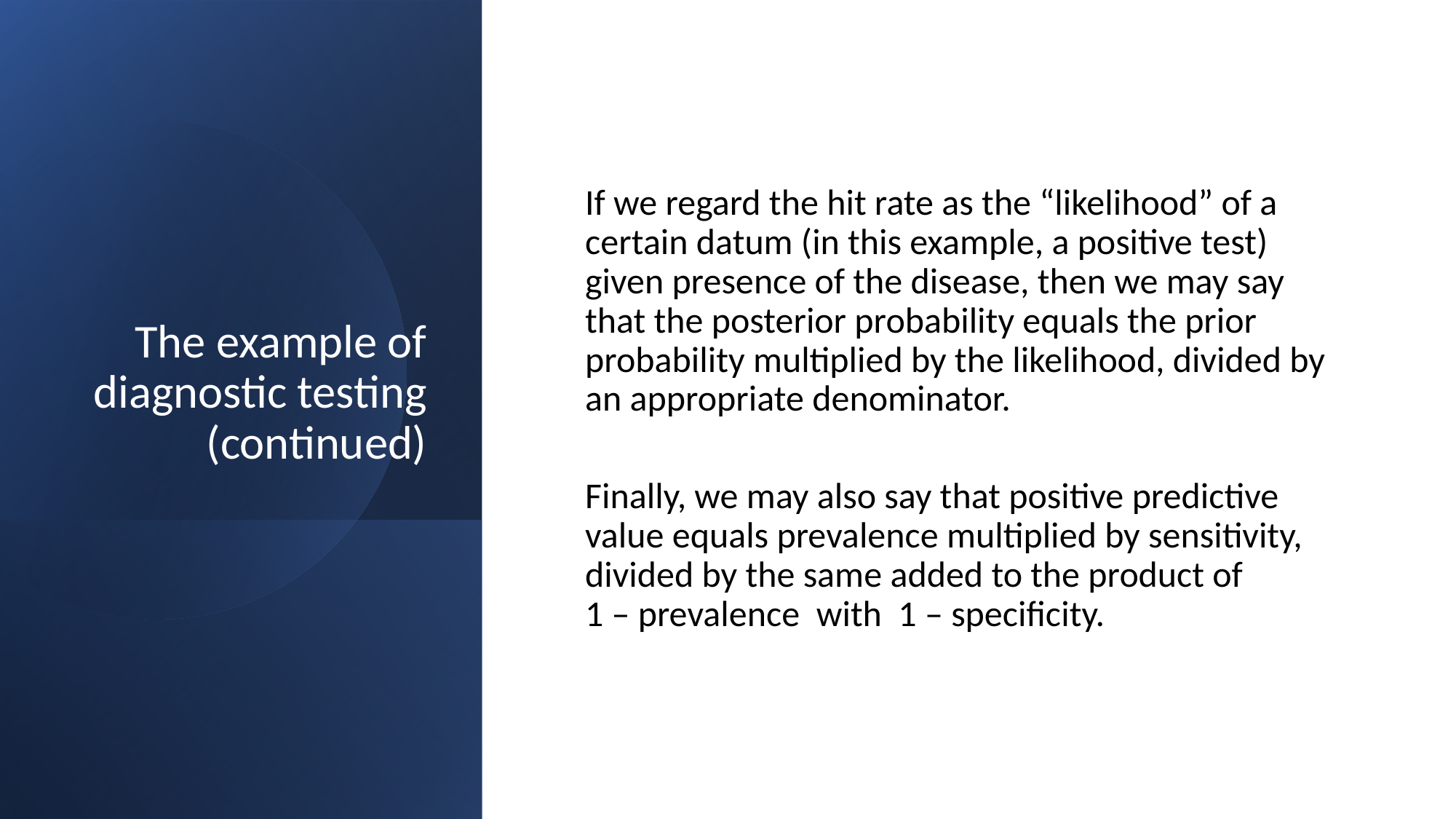

# The example of diagnostic testing (continued)
If we regard the hit rate as the “likelihood” of a certain datum (in this example, a positive test) given presence of the disease, then we may say that the posterior probability equals the prior probability multiplied by the likelihood, divided by an appropriate denominator.

Finally, we may also say that positive predictive value equals prevalence multiplied by sensitivity, divided by the same added to the product of            1 – prevalence  with  1 – specificity.